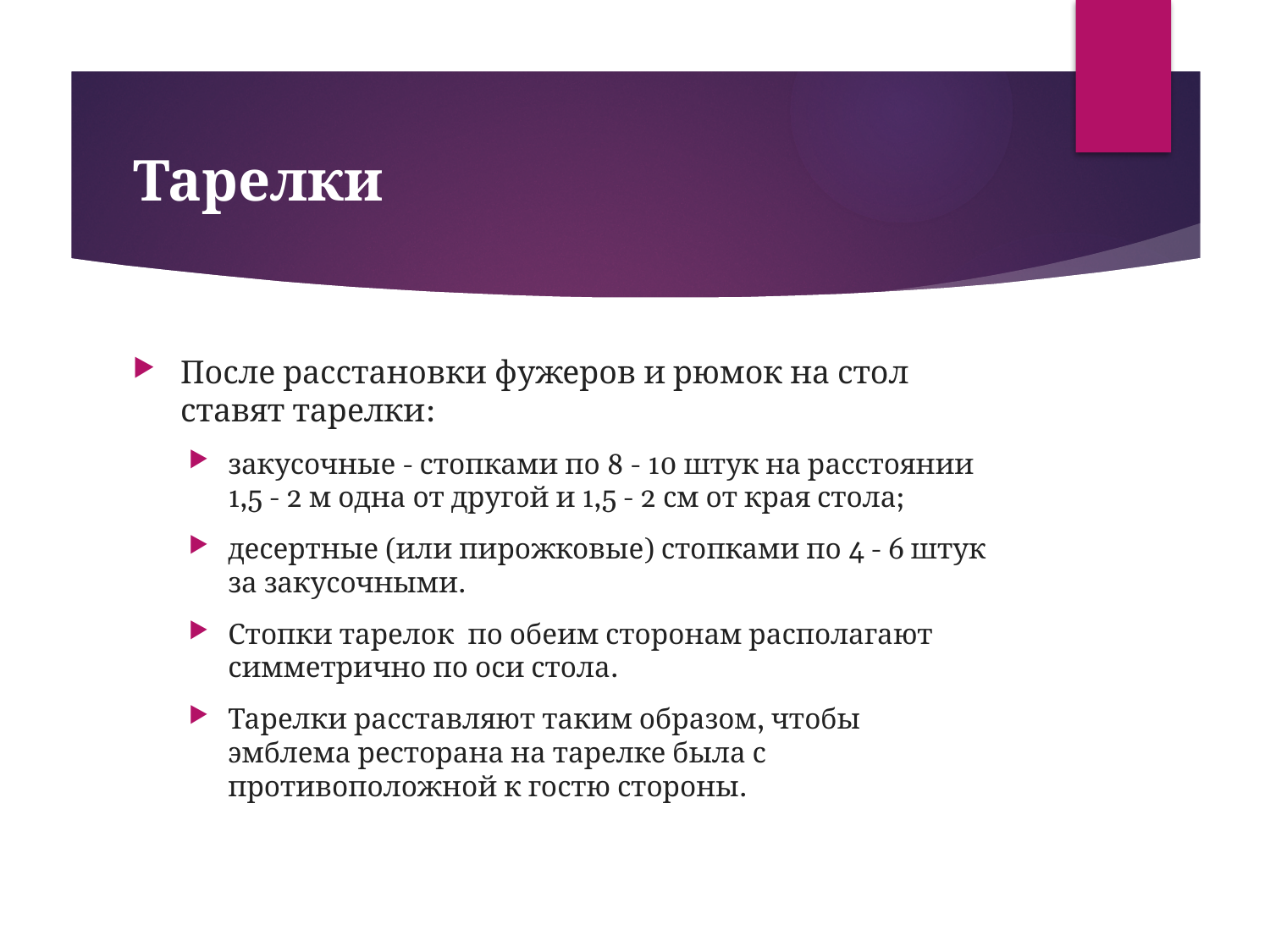

# Тарелки
После расстановки фужеров и рюмок на стол ставят тарелки:
закусочные - стопками по 8 - 10 штук на расстоянии 1,5 - 2 м одна от другой и 1,5 - 2 см от края стола;
десертные (или пирожковые) стопками по 4 - 6 штук за закусочными.
Стопки тарелок  по обеим сторонам располагают симметрично по оси стола.
Тарелки расставляют таким образом, чтобы эмблема ресторана на тарелке была с противоположной к гостю стороны.